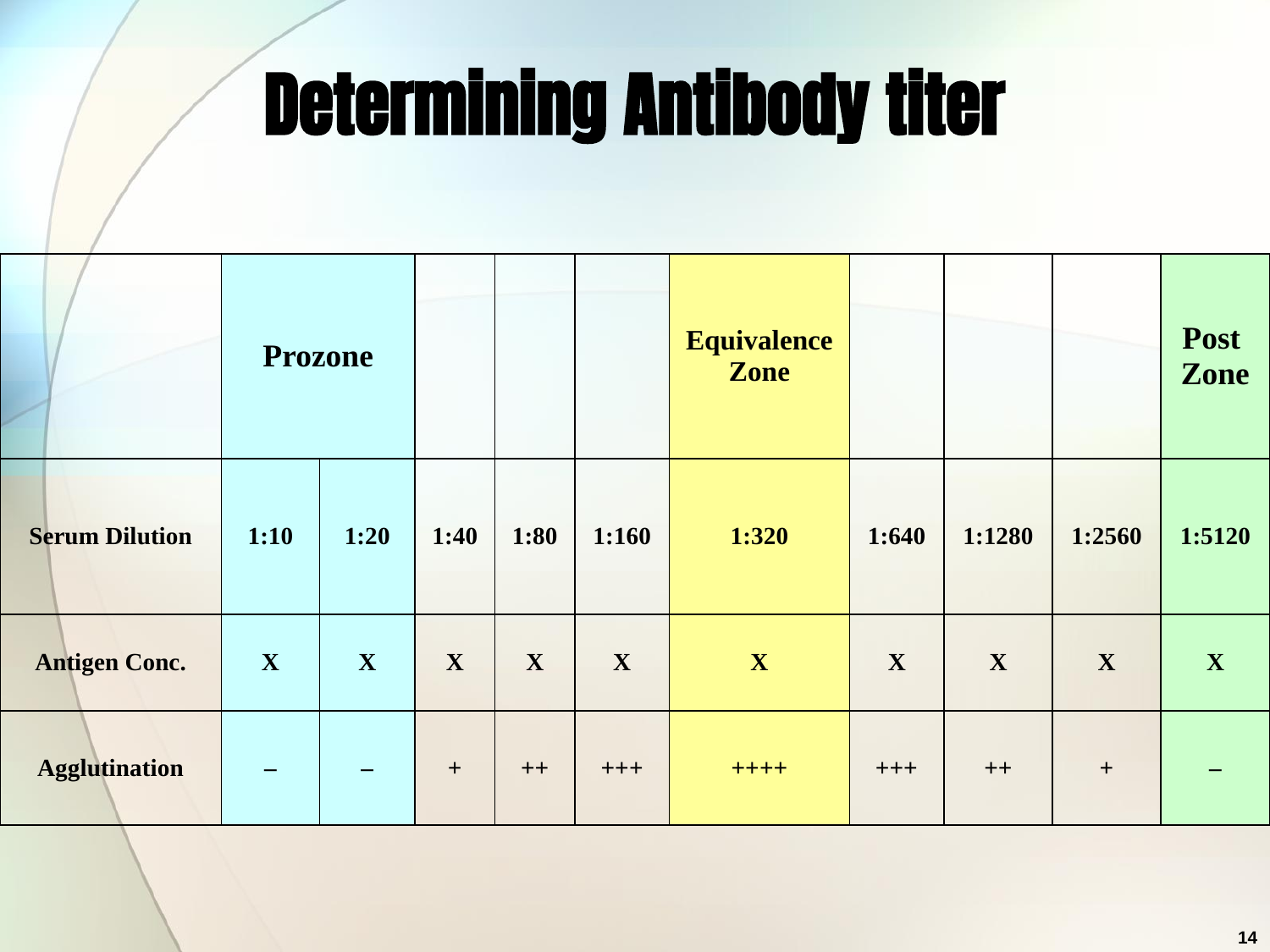

# Determining Antibody titer
|  | Prozone |  |  |  |  | Equivalence Zone |  |  |  | Post Zone |
| --- | --- | --- | --- | --- | --- | --- | --- | --- | --- | --- |
| Serum Dilution | 1:10 | 1:20 | 1:40 | 1:80 | 1:160 | 1:320 | 1:640 | 1:1280 | 1:2560 | 1:5120 |
| Antigen Conc. | X | X | X | X | X | X | X | X | X | X |
| Agglutination | – | – | + | ++ | +++ | ++++ | +++ | ++ | + | – |
14